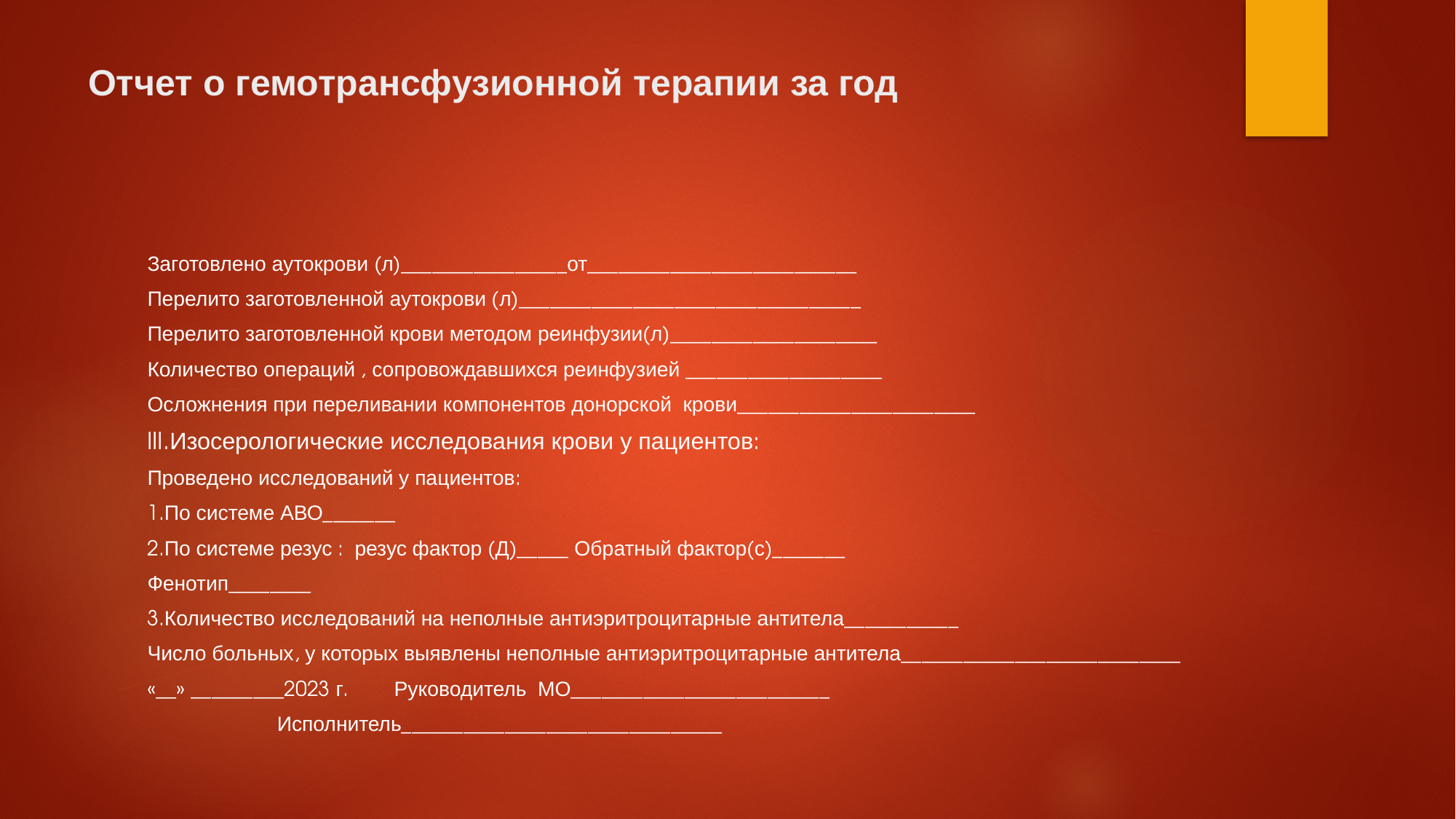

# Отчет о гемотрансфузионной терапии за год
Заготовлено аутокрови (л)________________от__________________________
Перелито заготовленной аутокрови (л)_________________________________
Перелито заготовленной крови методом реинфузии(л)____________________
Количество операций , сопровождавшихся реинфузией ___________________
Осложнения при переливании компонентов донорской  крови_______________________
III.Изосерологические исследования крови у пациентов:
Проведено исследований у пациентов:
1.По системе АВО_______
2.По системе резус :  резус фактор (Д)_____ Обратный фактор(с)_______
Фенотип________
3.Количество исследований на неполные антиэритроцитарные антитела___________
Число больных, у которых выявлены неполные антиэритроцитарные антитела___________________________
«__» _________2023 г.        Руководитель  МО_________________________
	                       Исполнитель_______________________________